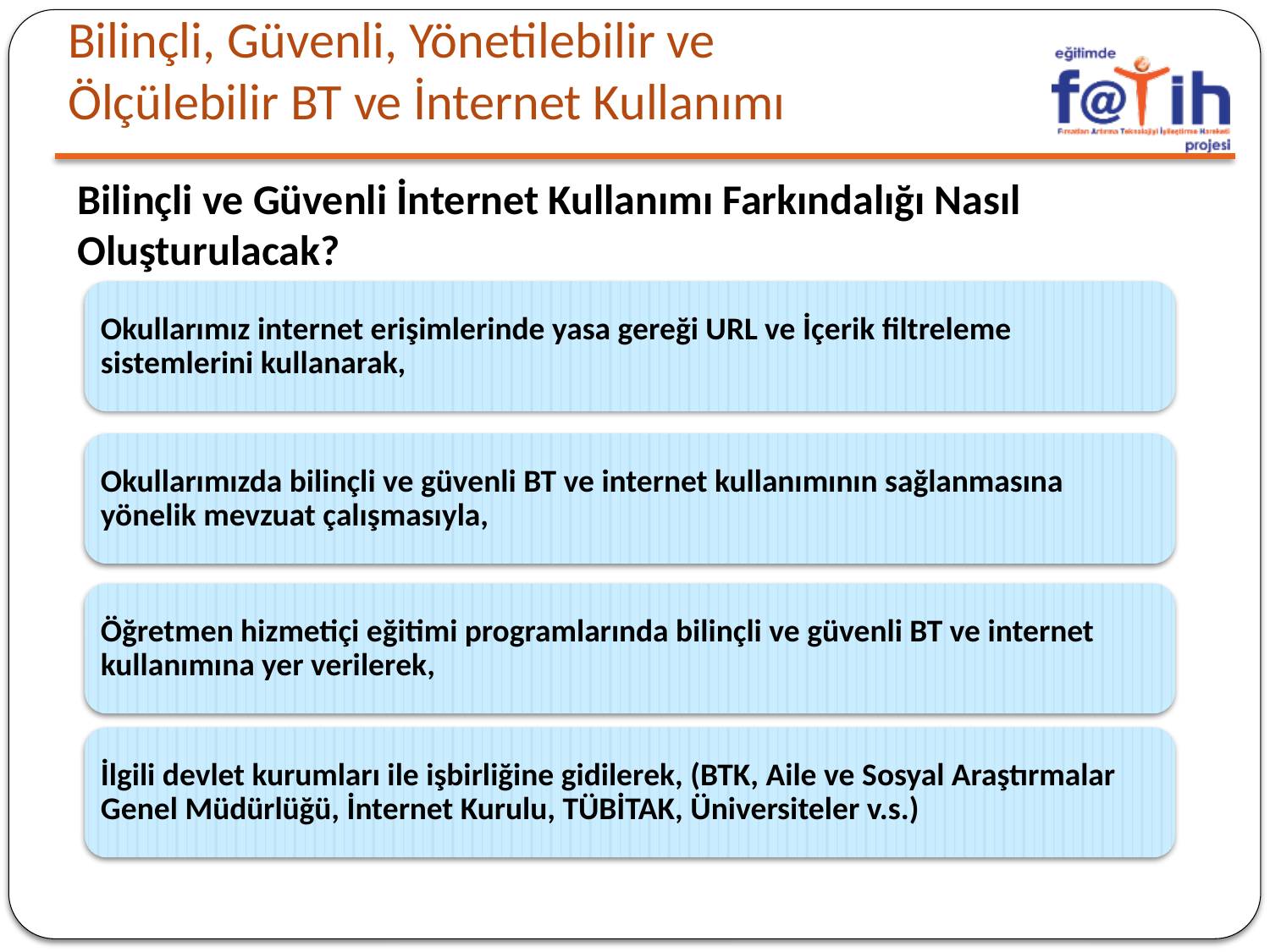

# Bilinçli, Güvenli, Yönetilebilir ve Ölçülebilir BT ve İnternet Kullanımı
Bilinçli ve Güvenli İnternet Kullanımı Farkındalığı Nasıl Oluşturulacak?
Okullarımız internet erişimlerinde yasa gereği URL ve İçerik filtreleme sistemlerini kullanarak,
Okullarımızda bilinçli ve güvenli BT ve internet kullanımının sağlanmasına yönelik mevzuat çalışmasıyla,
Öğretmen hizmetiçi eğitimi programlarında bilinçli ve güvenli BT ve internet kullanımına yer verilerek,
İlgili devlet kurumları ile işbirliğine gidilerek, (BTK, Aile ve Sosyal Araştırmalar Genel Müdürlüğü, İnternet Kurulu, TÜBİTAK, Üniversiteler v.s.)